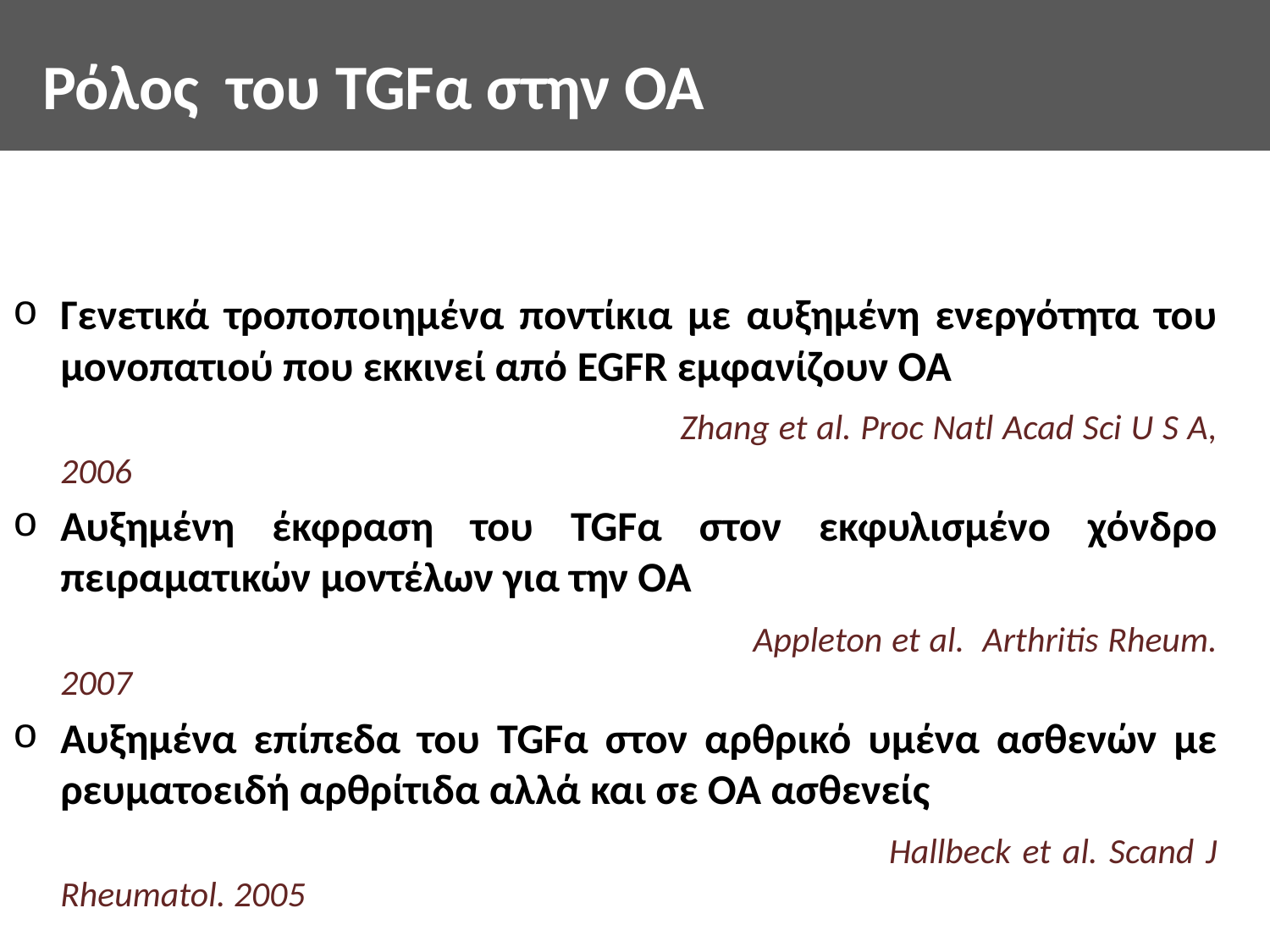

Ρόλος  του TGFα στην ΟΑ

Γενετικά τροποποιημένα ποντίκια με αυξημένη ενεργότητα του μονοπατιού που εκκινεί από EGFR εμφανίζουν ΟΑ
                                                               Zhang et al. Proc Natl Acad Sci U S A, 2006
Αυξημένη έκφραση του TGFα στον εκφυλισμένο χόνδρο πειραματικών μοντέλων για την ΟΑ
                                                                      Appleton et al.  Arthritis Rheum. 2007
Αυξημένα επίπεδα του TGFα στον αρθρικό υμένα ασθενών με ρευματοειδή αρθρίτιδα αλλά και σε ΟΑ ασθενείς
                                                                   Hallbeck et al. Scand J Rheumatol. 2005